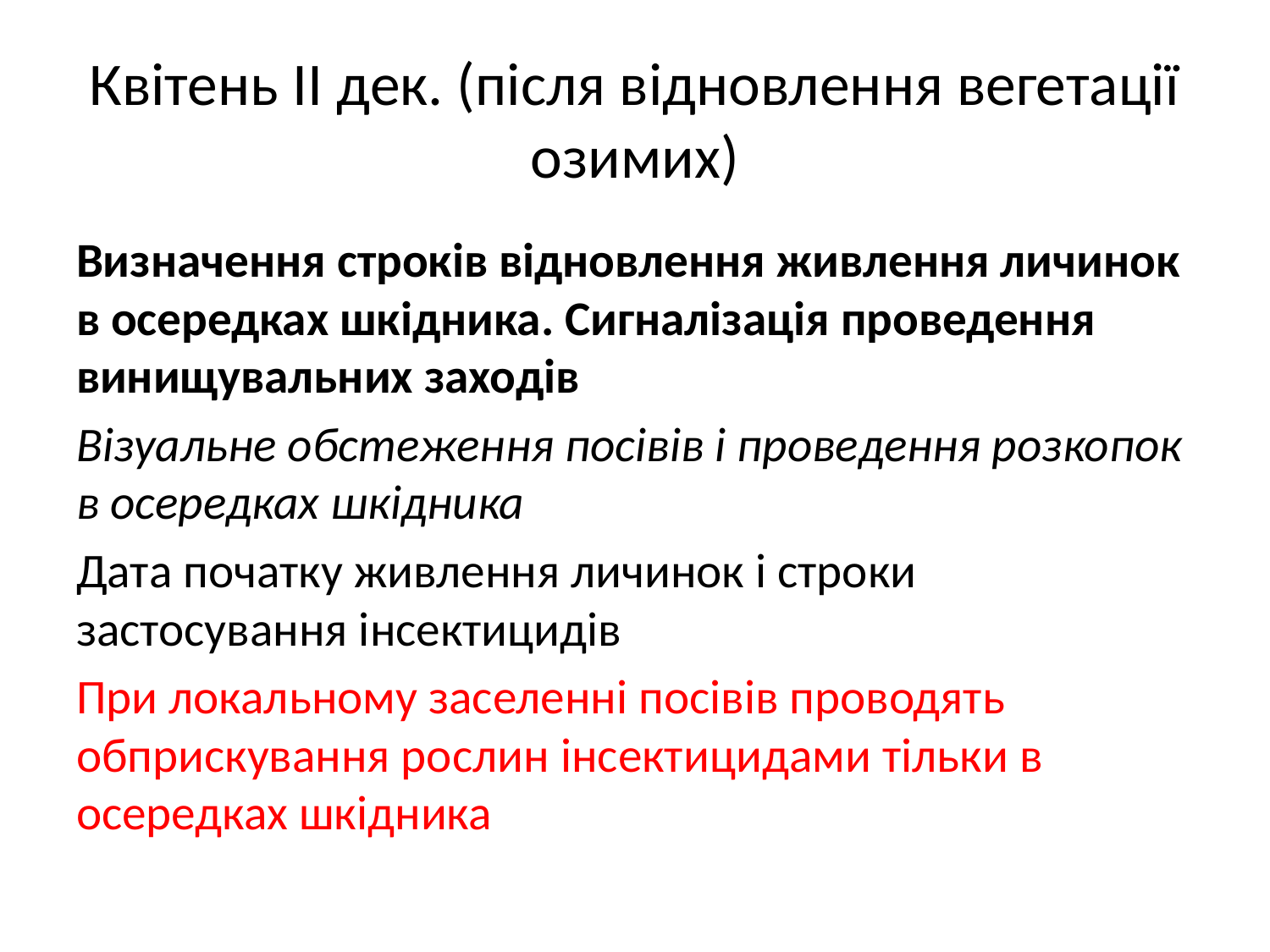

# Квітень II дек. (після відновлення вегетації озимих)
Визначення строків відновлення живлення личинок в осередках шкідника. Сигналізація проведення винищувальних заходів
Візуальне обстеження посівів і проведення розкопок в осередках шкідника
Дата початку живлення личинок і строки застосування інсектицидів
При локальному заселенні посівів проводять  обприскування рослин інсектицидами тільки в осередках шкідника